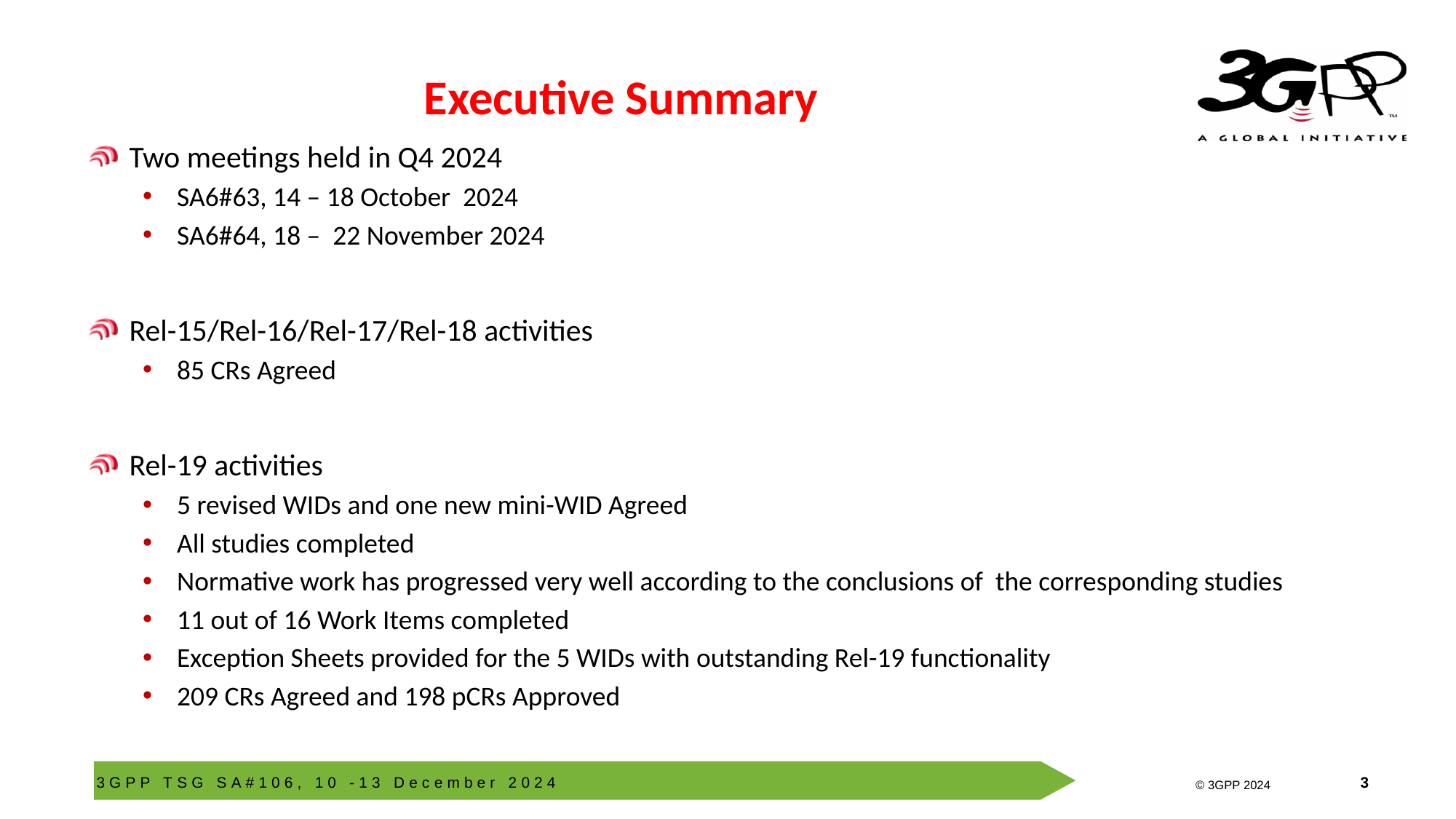

# Executive Summary
Two meetings held in Q4 2024
SA6#63, 14 – 18 October  2024
SA6#64, 18 –  22 November 2024

Rel-15/Rel-16/Rel-17/Rel-18 activities
85 CRs Agreed

Rel-19 activities
5 revised WIDs and one new mini-WID Agreed
All studies completed
Normative work has progressed very well according to the conclusions of  the corresponding studies
11 out of 16 Work Items completed
Exception Sheets provided for the 5 WIDs with outstanding Rel-19 functionality
209 CRs Agreed and 198 pCRs Approved